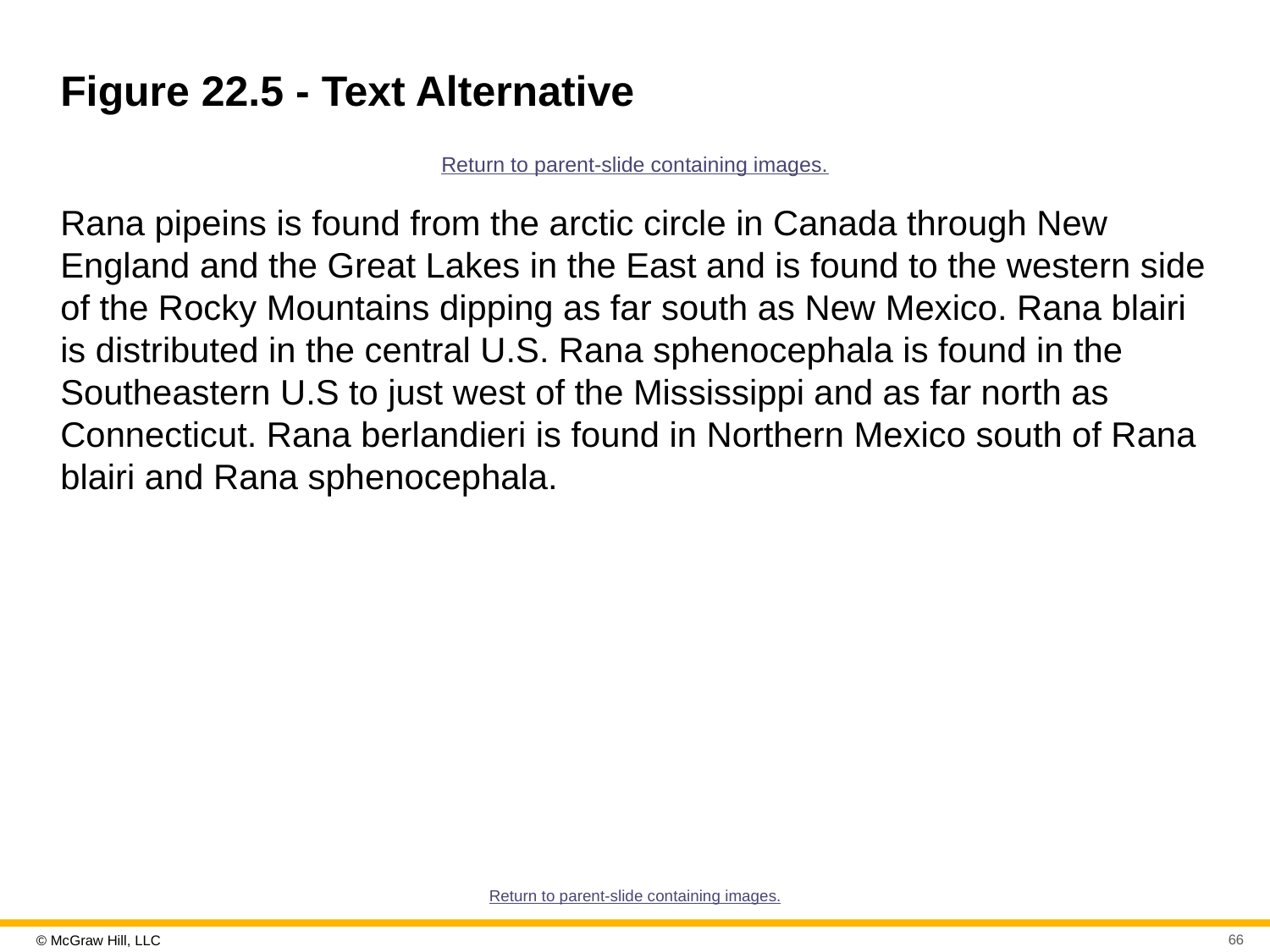

# Figure 22.5 - Text Alternative
Return to parent-slide containing images.
Rana pipeins is found from the arctic circle in Canada through New England and the Great Lakes in the East and is found to the western side of the Rocky Mountains dipping as far south as New Mexico. Rana blairi is distributed in the central U.S. Rana sphenocephala is found in the Southeastern U.S to just west of the Mississippi and as far north as Connecticut. Rana berlandieri is found in Northern Mexico south of Rana blairi and Rana sphenocephala.
Return to parent-slide containing images.
66